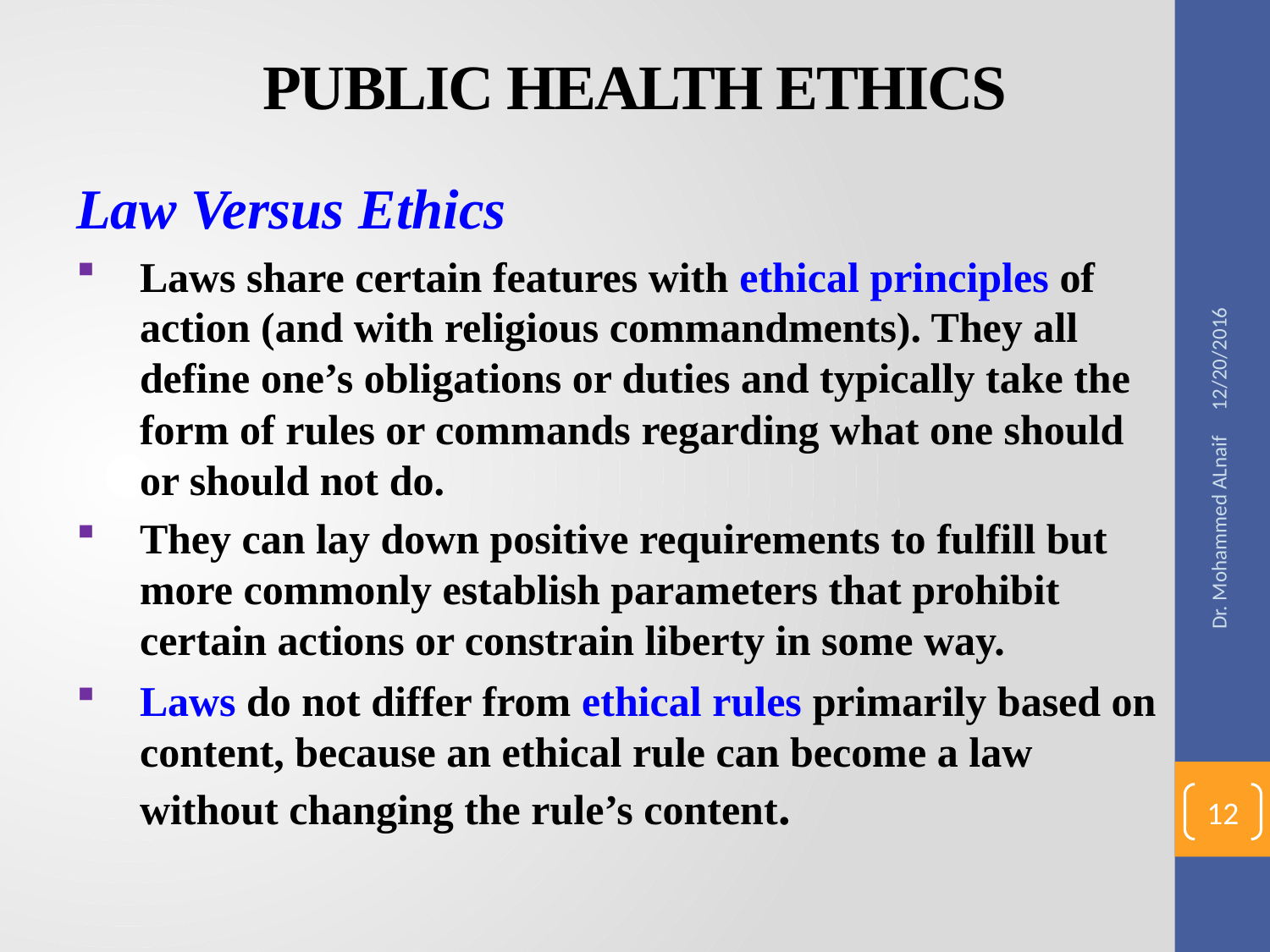

# PUBLIC HEALTH ETHICS
Law Versus Ethics
Laws share certain features with ethical principles of action (and with religious commandments). They all define one’s obligations or duties and typically take the form of rules or commands regarding what one should or should not do.
They can lay down positive requirements to fulfill but more commonly establish parameters that prohibit certain actions or constrain liberty in some way.
Laws do not differ from ethical rules primarily based on content, because an ethical rule can become a law without changing the rule’s content.
12/20/2016
Dr. Mohammed ALnaif
12